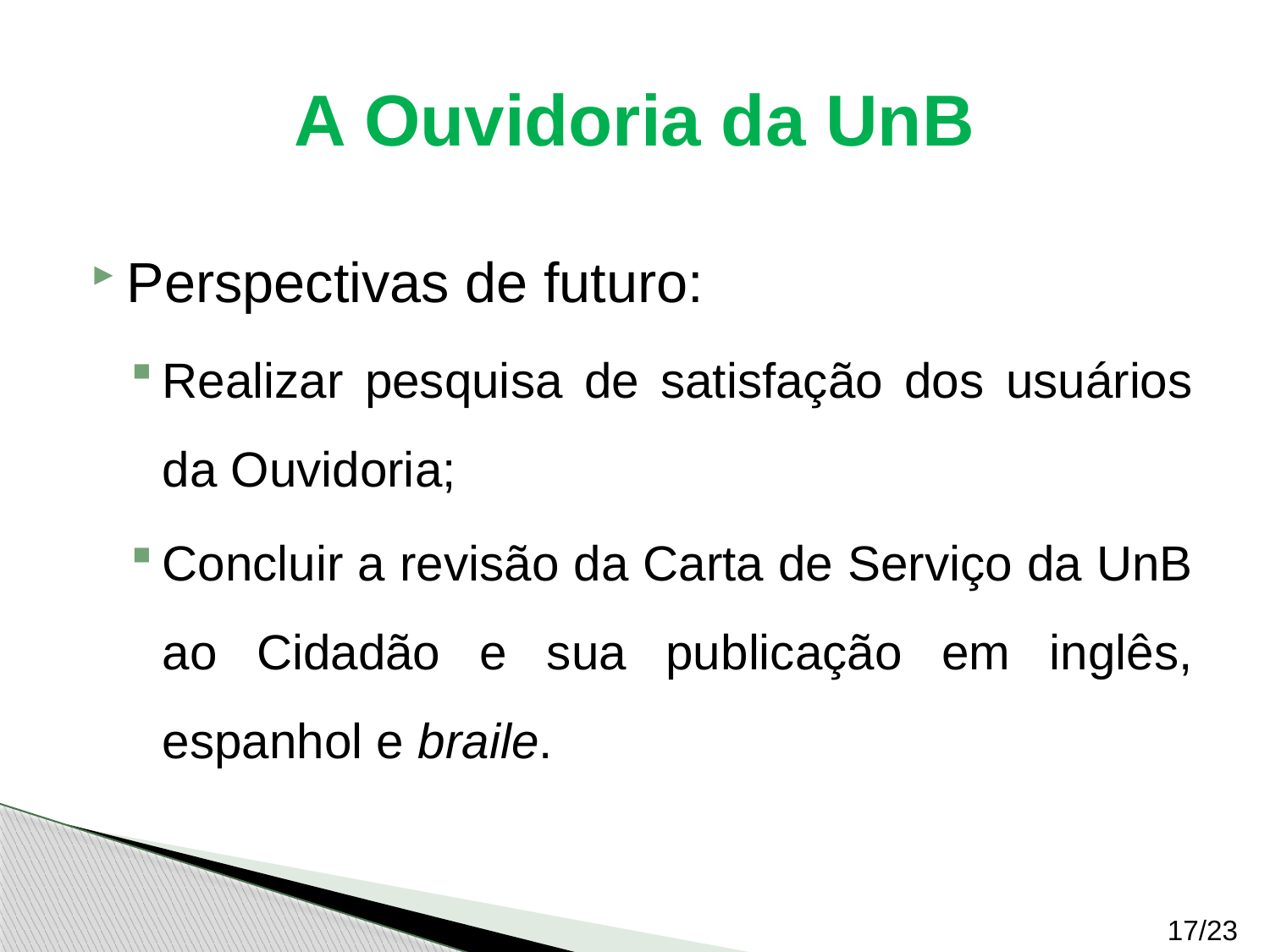

# A Ouvidoria da UnB
Perspectivas de futuro:
Realizar pesquisa de satisfação dos usuários da Ouvidoria;
Concluir a revisão da Carta de Serviço da UnB ao Cidadão e sua publicação em inglês, espanhol e braile.
17/23